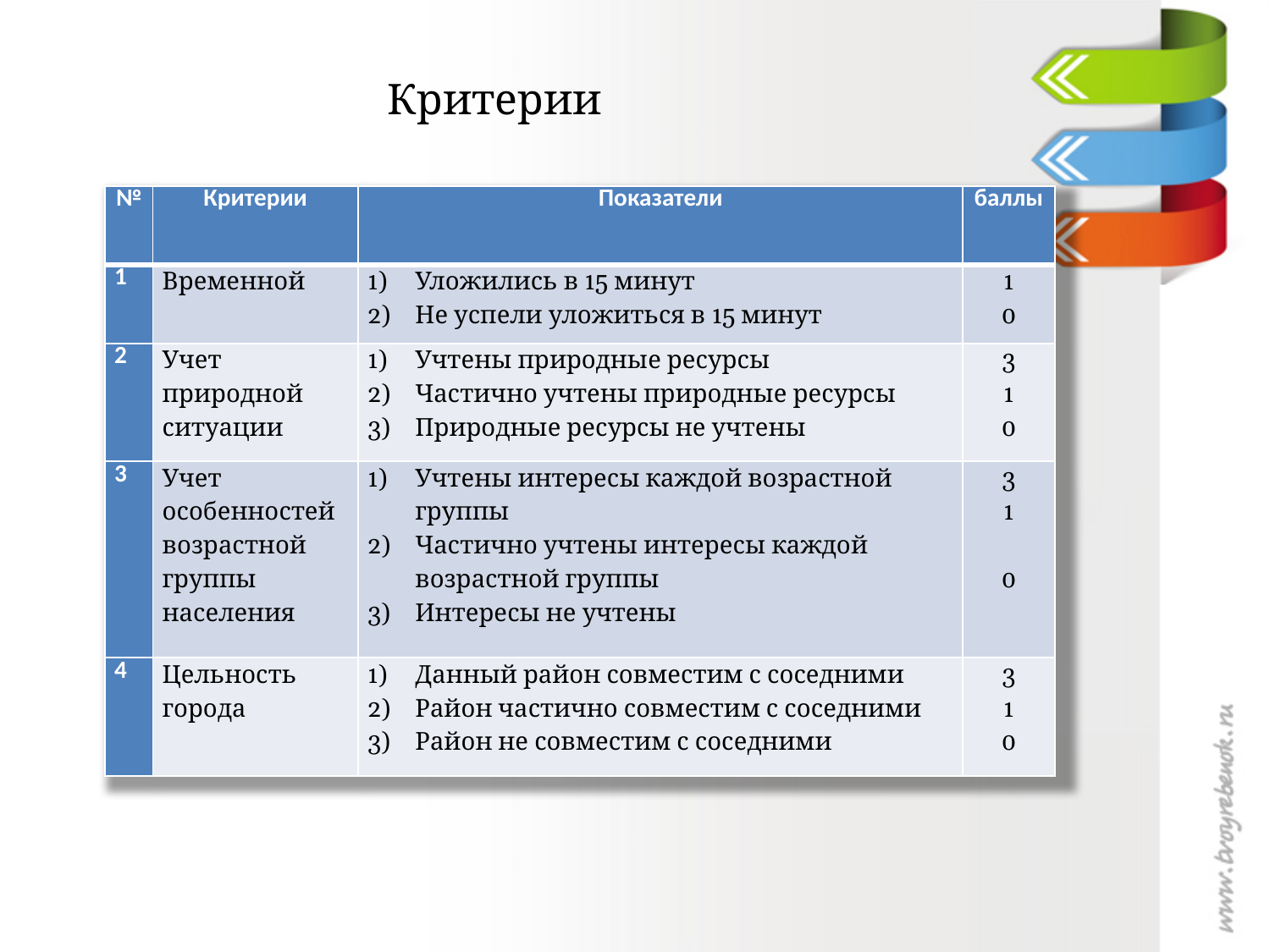

Критерии
| № | Критерии | Показатели | баллы |
| --- | --- | --- | --- |
| 1 | Временной | Уложились в 15 минут Не успели уложиться в 15 минут | 1 0 |
| 2 | Учет природной ситуации | Учтены природные ресурсы Частично учтены природные ресурсы Природные ресурсы не учтены | 3 1 0 |
| 3 | Учет особенностей возрастной группы населения | Учтены интересы каждой возрастной группы Частично учтены интересы каждой возрастной группы Интересы не учтены | 3 1   0 |
| 4 | Цельность города | Данный район совместим с соседними Район частично совместим с соседними Район не совместим с соседними | 3 1 0 |